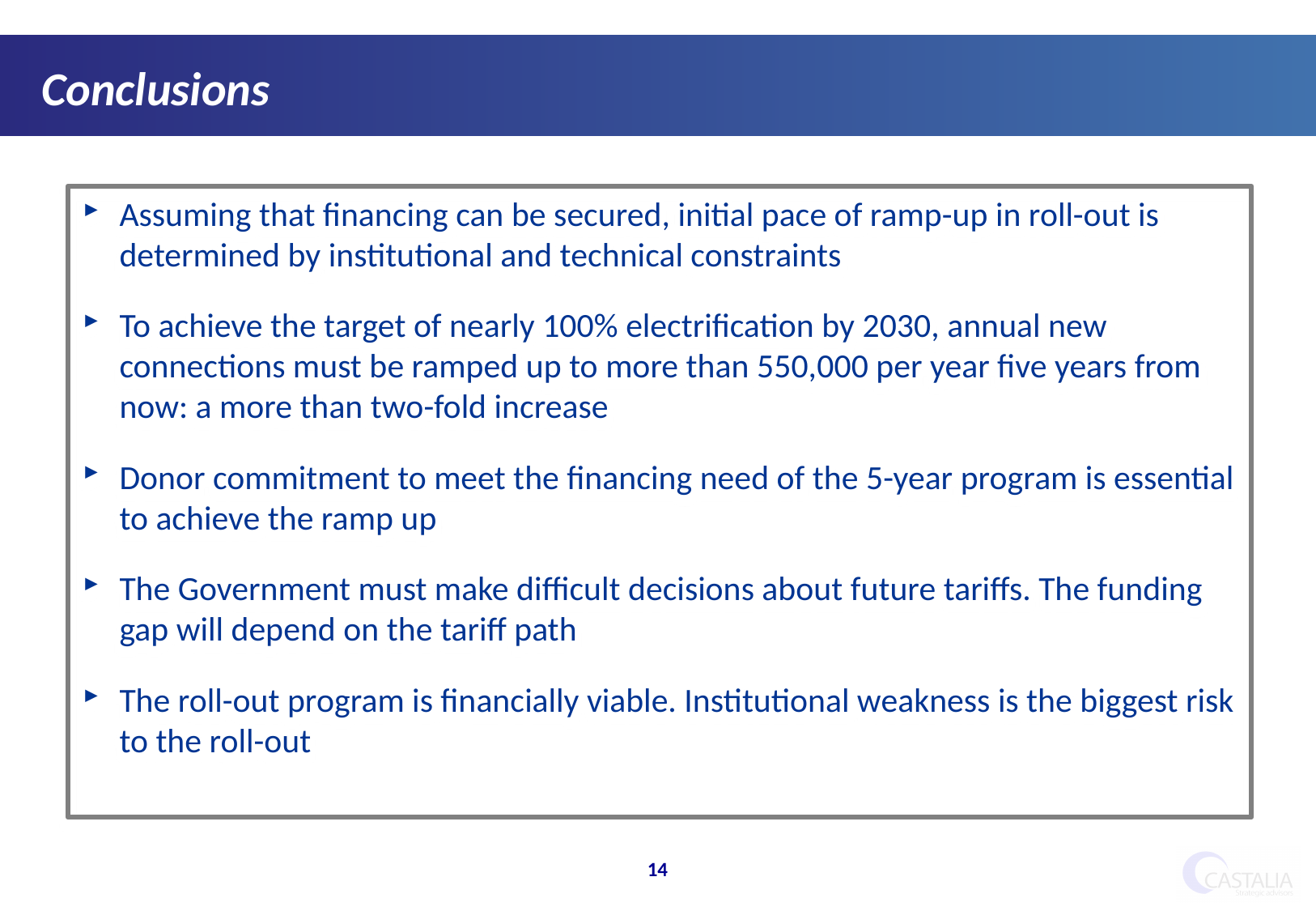

Conclusions
Assuming that financing can be secured, initial pace of ramp-up in roll-out is determined by institutional and technical constraints
To achieve the target of nearly 100% electrification by 2030, annual new connections must be ramped up to more than 550,000 per year five years from now: a more than two-fold increase
Donor commitment to meet the financing need of the 5-year program is essential to achieve the ramp up
The Government must make difficult decisions about future tariffs. The funding gap will depend on the tariff path
The roll-out program is financially viable. Institutional weakness is the biggest risk to the roll-out
14